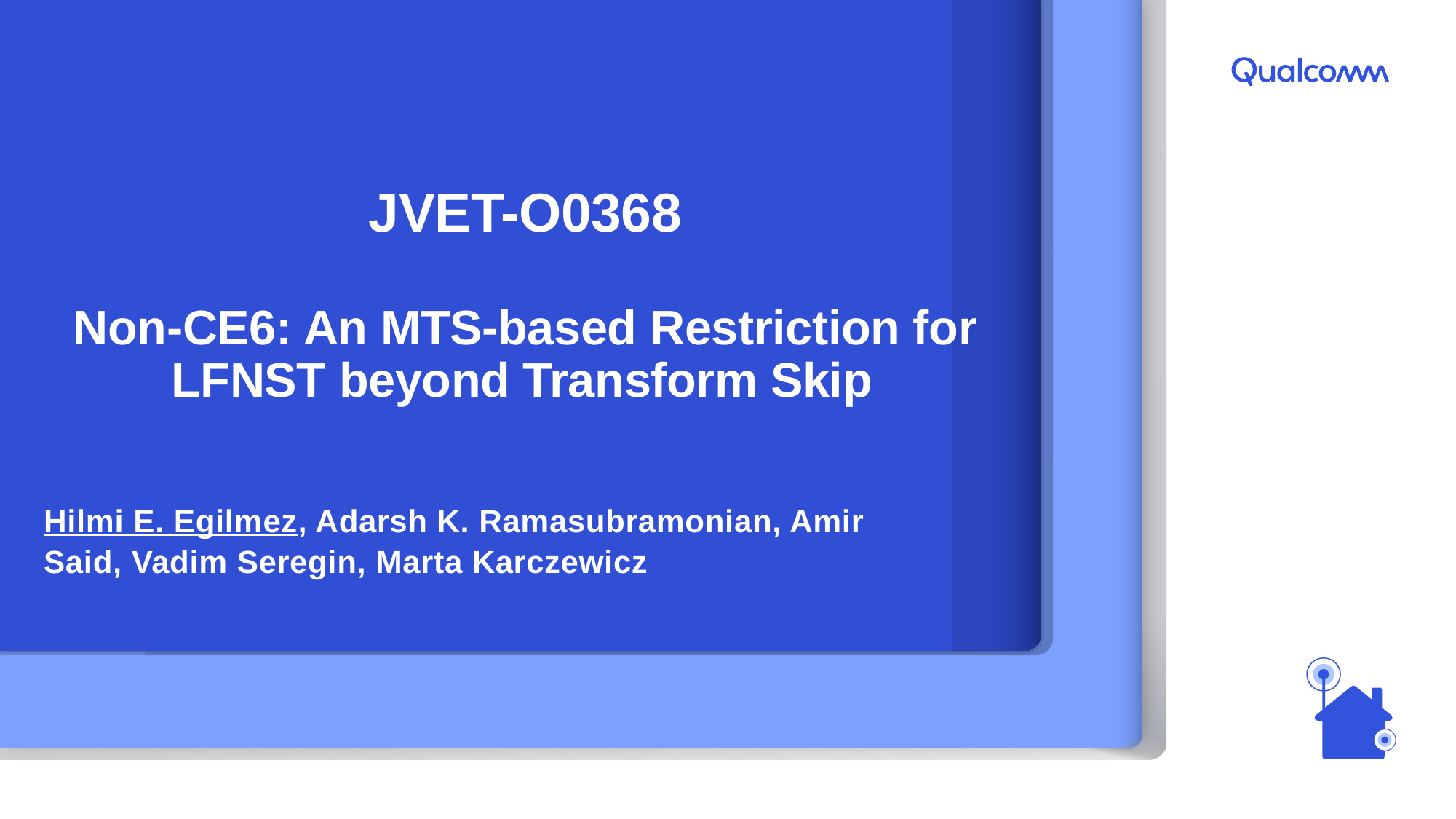

# JVET-O0368 Non-CE6: An MTS-based Restriction for LFNST beyond Transform Skip
Hilmi E. Egilmez, Adarsh K. Ramasubramonian, Amir Said, Vadim Seregin, Marta Karczewicz